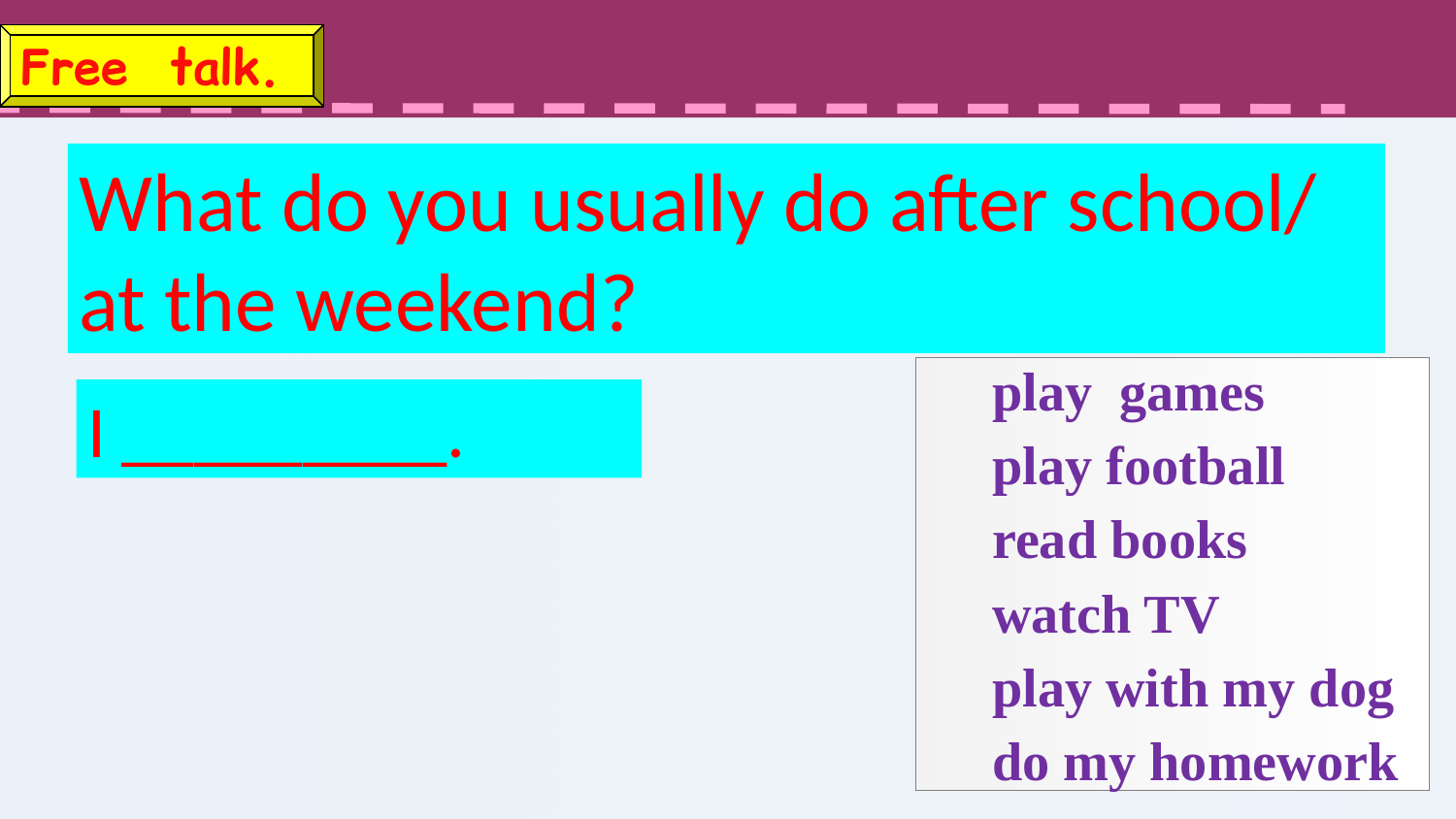

Free  talk.

What do you usually do after school/ at the weekend?

play  games
play football
read books
watch TV
play with my dog
do my homework
I _________.